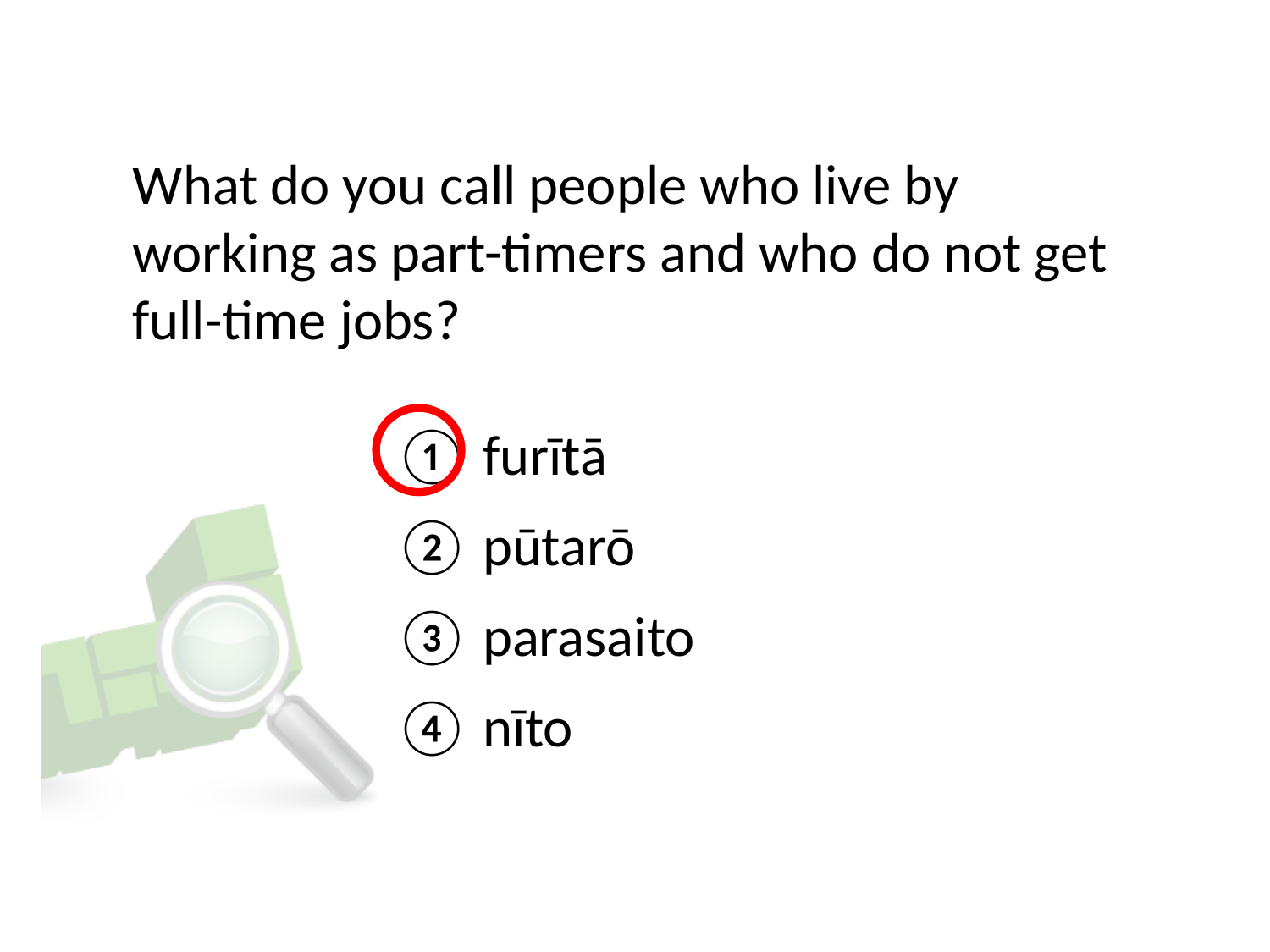

# What do you call people who live by working as part-timers and who do not get full-time jobs?

① furītā
② pūtarō
③ parasaito
④ nīto